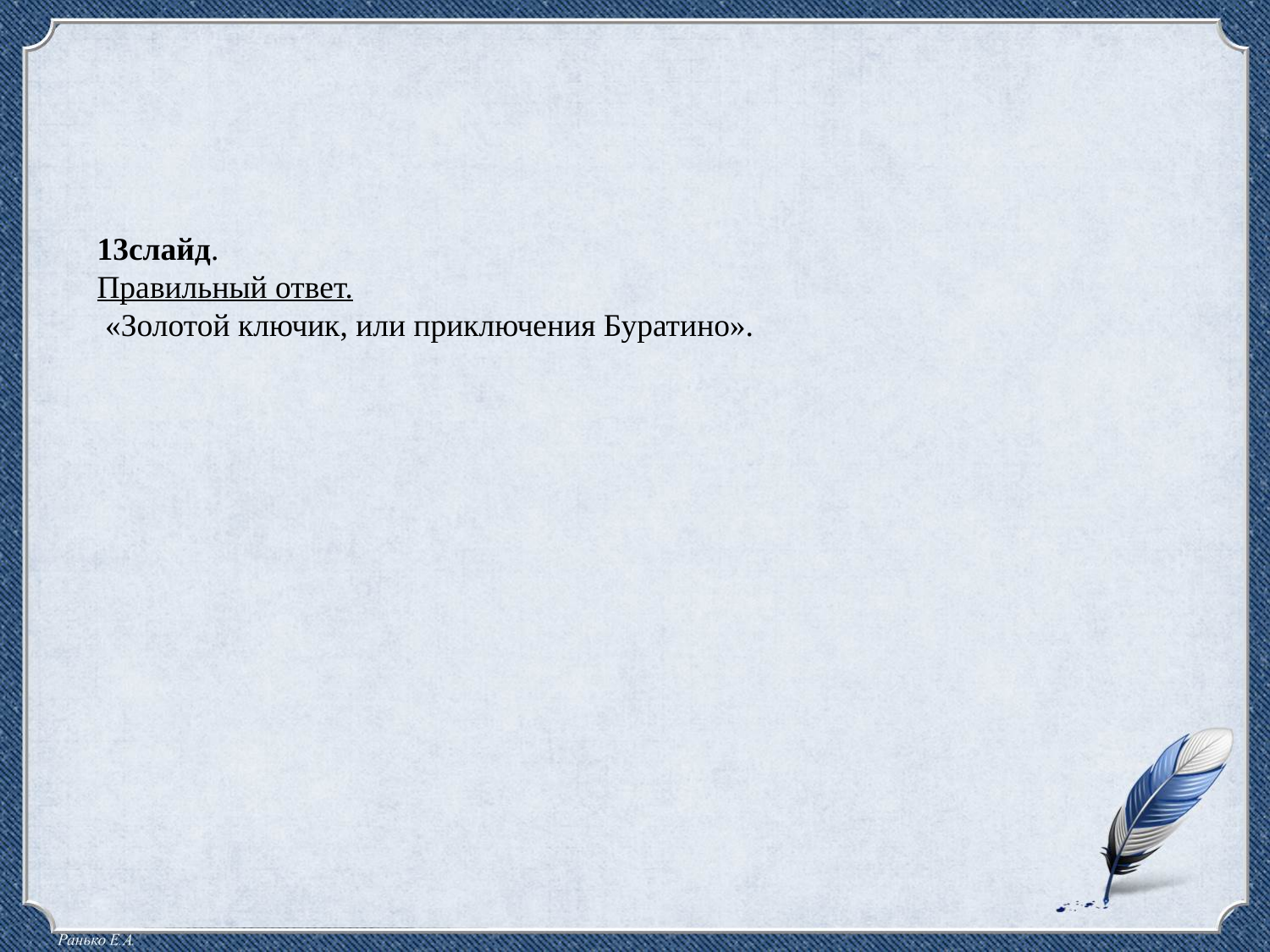

13слайд.
Правильный ответ.
 «Золотой ключик, или приключения Буратино».